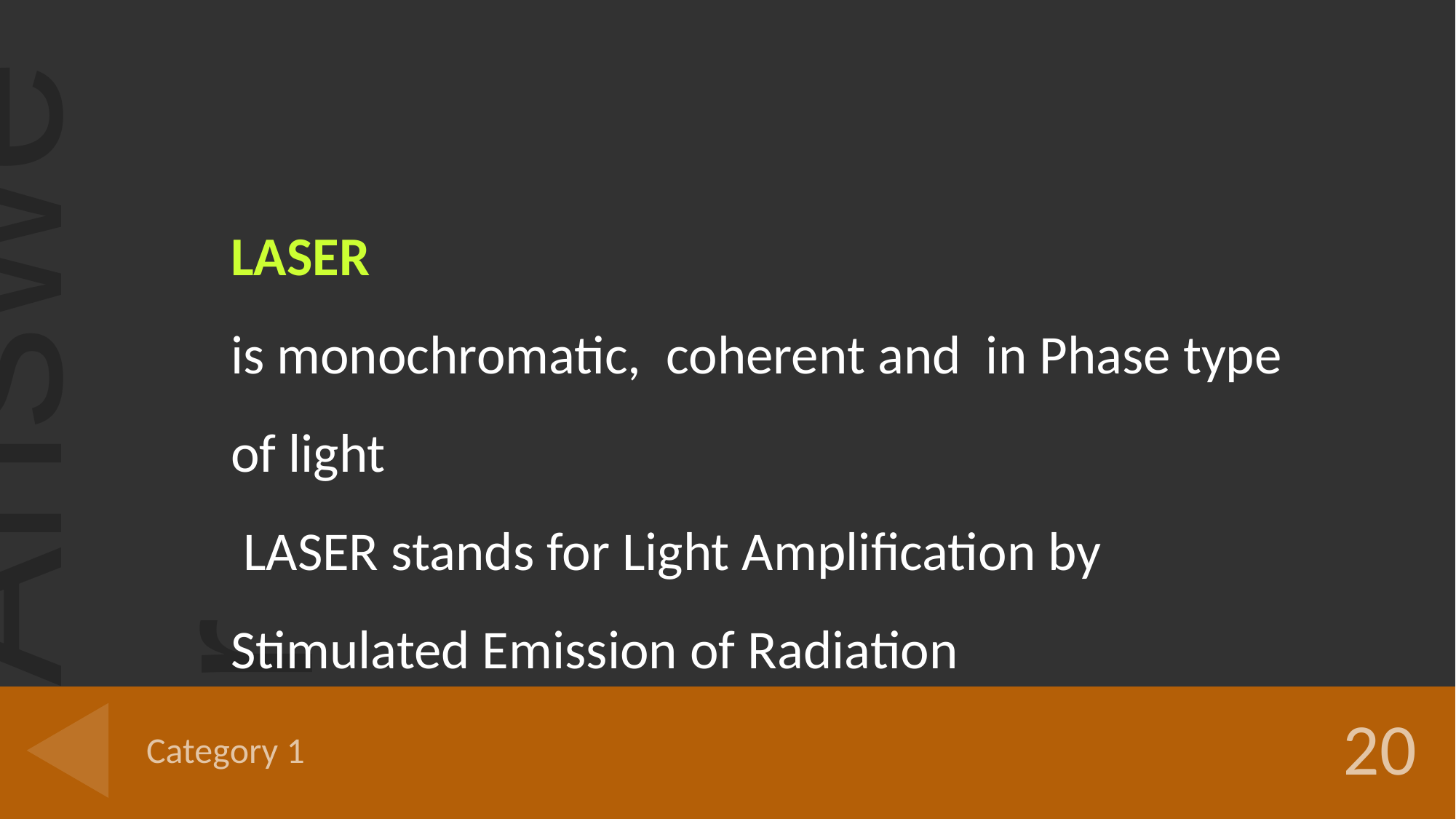

LASER
is monochromatic,  coherent and  in Phase type of light
 LASER stands for Light Amplification by Stimulated Emission of Radiation
# Category 1
20